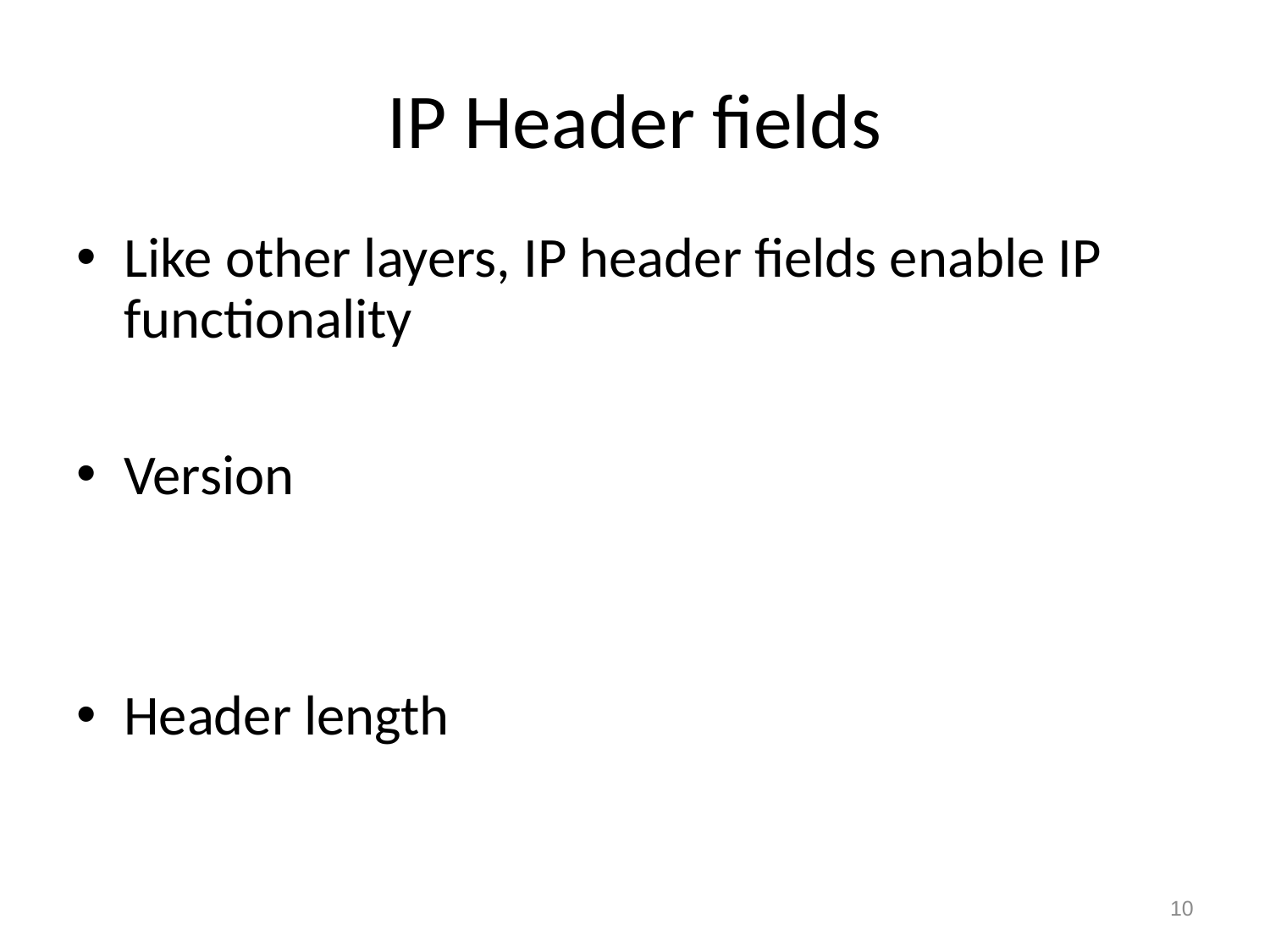

# IP Header fields
Like other layers, IP header fields enable IP functionality

Version

Header length

10